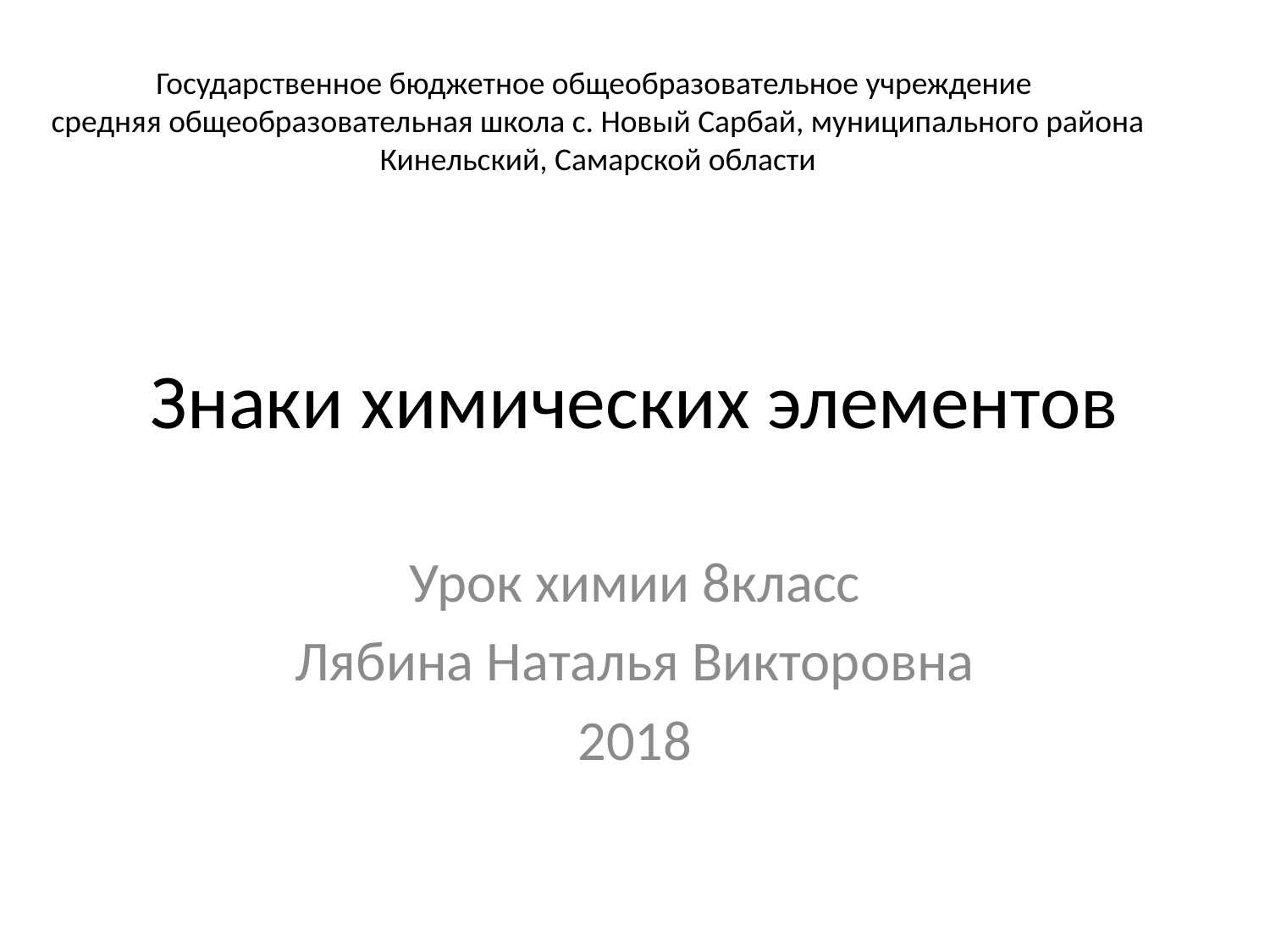

Государственное бюджетное общеобразовательное учреждение
 средняя общеобразовательная школа с. Новый Сарбай, муниципального района
 Кинельский, Самарской области
# Знаки химических элементов
Урок химии 8класс
Лябина Наталья Викторовна
2018